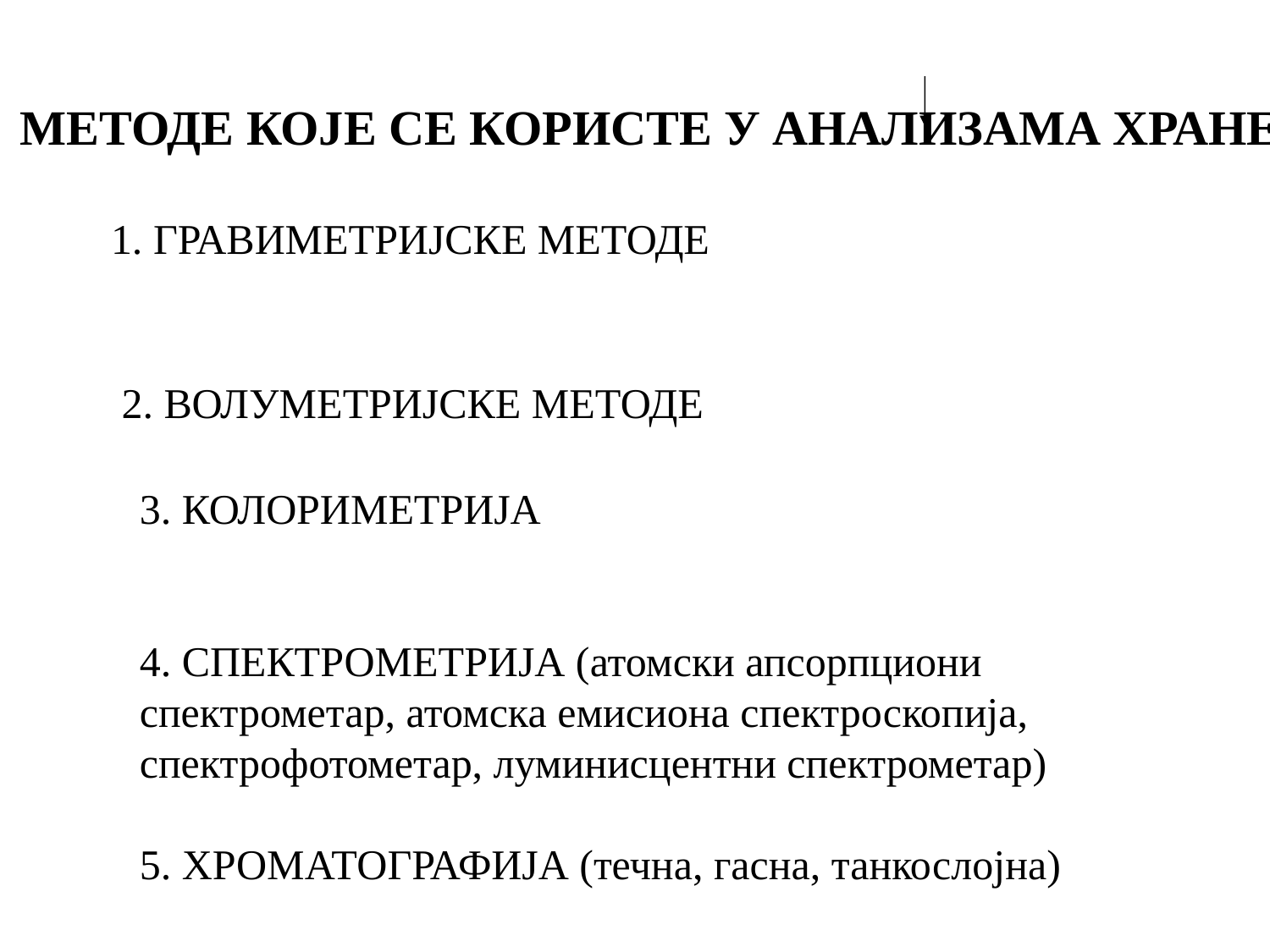

МЕТОДЕ КОЈЕ СЕ КОРИСТЕ У АНАЛИЗАМА ХРАНЕ
1. ГРАВИМЕТРИЈСКЕ МЕТОДЕ
2. ВОЛУМЕТРИЈСКЕ МЕТОДЕ
3. КОЛОРИМЕТРИЈА

4. СПЕКТРОМЕТРИЈА (атомски апсорпциони спектрометар, атомска емисиона спектроскопија, спектрофотометар, луминисцентни спектрометар)

5. ХРОМАТОГРАФИЈА (течна, гасна, танкослојна)